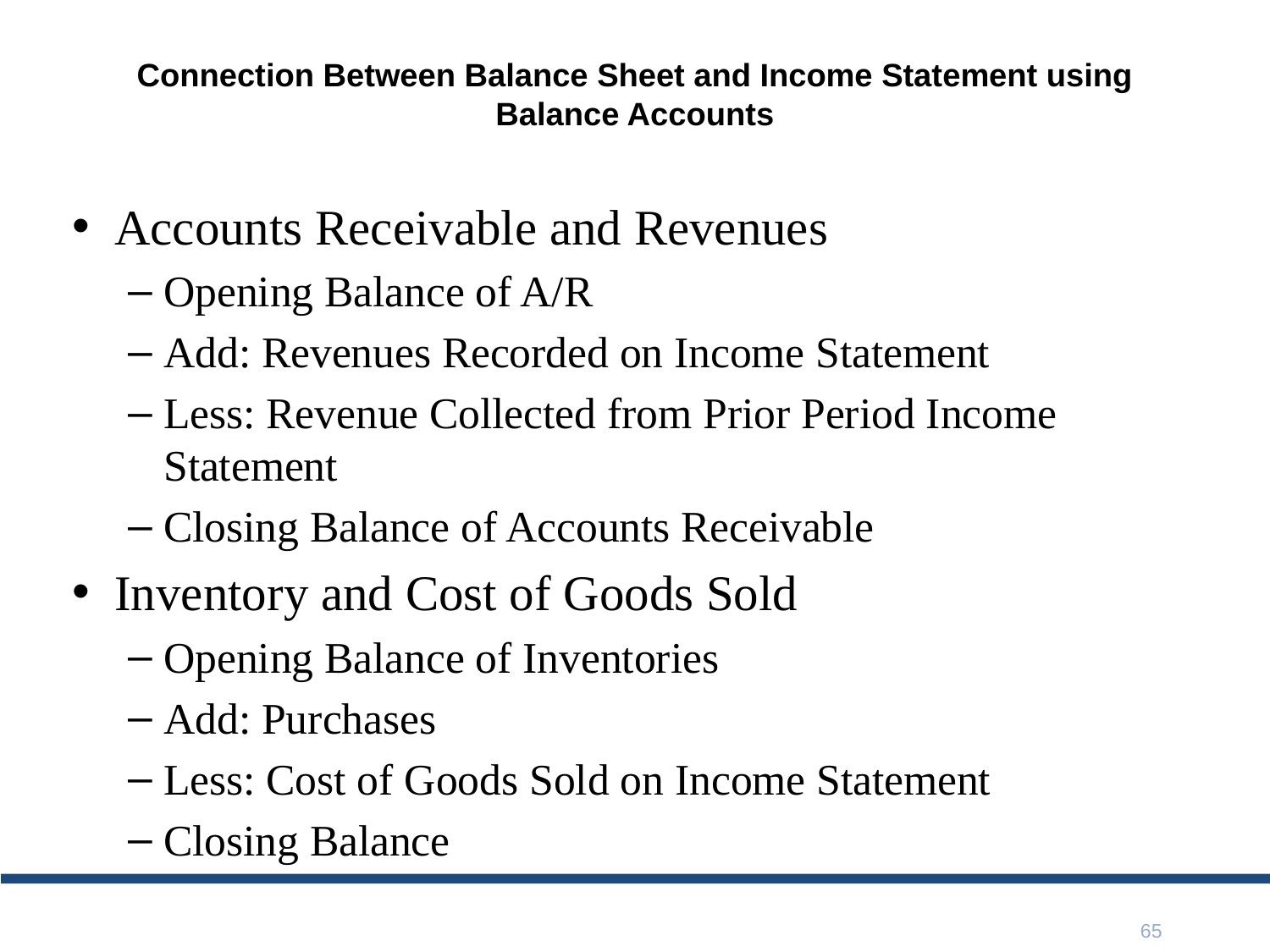

# Connection Between Balance Sheet and Income Statement using Balance Accounts
Accounts Receivable and Revenues
Opening Balance of A/R
Add: Revenues Recorded on Income Statement
Less: Revenue Collected from Prior Period Income Statement
Closing Balance of Accounts Receivable
Inventory and Cost of Goods Sold
Opening Balance of Inventories
Add: Purchases
Less: Cost of Goods Sold on Income Statement
Closing Balance
65